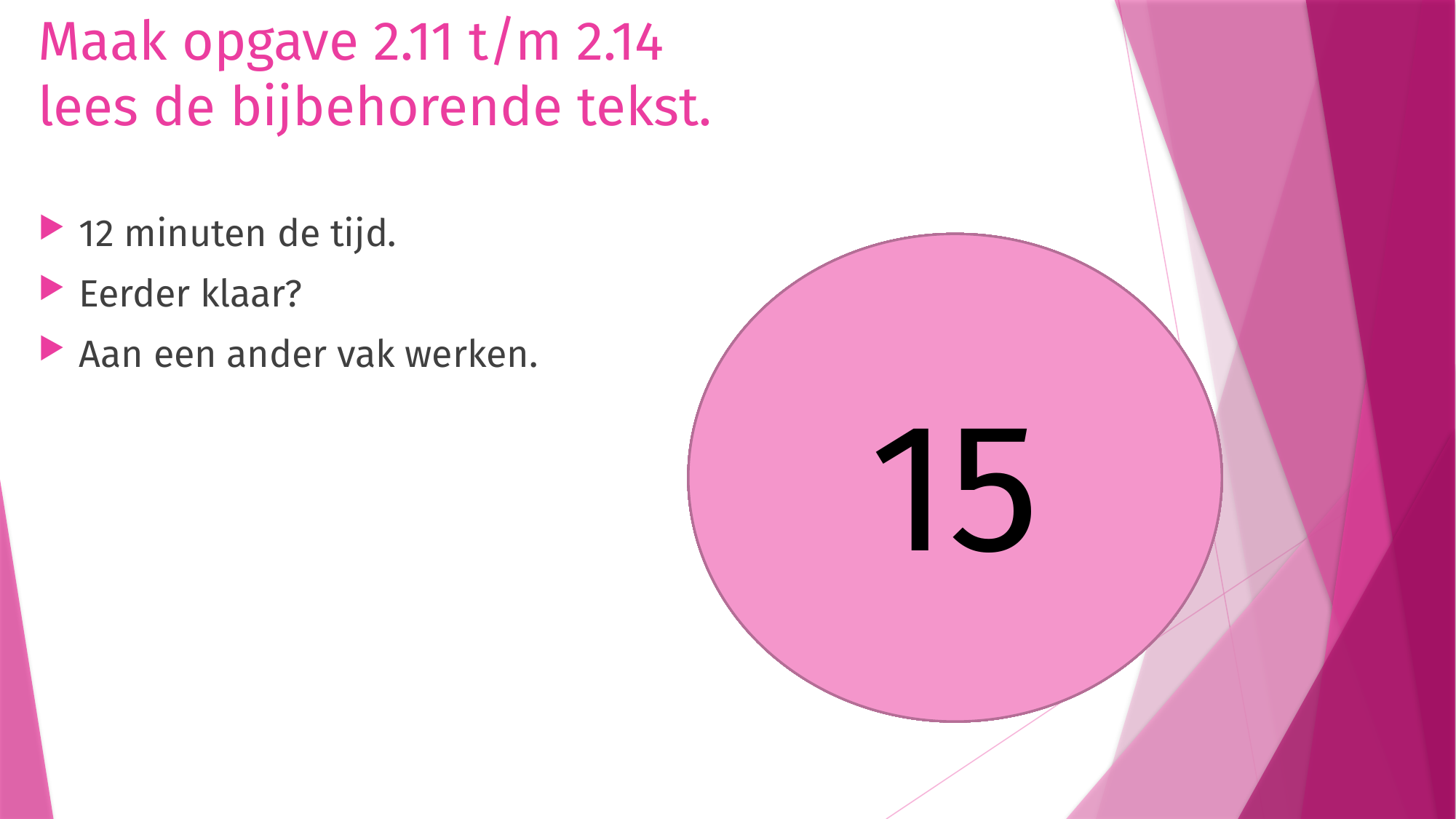

# Maak opgave 2.11 t/m 2.14 lees de bijbehorende tekst.
12 minuten de tijd.
Eerder klaar?
Aan een ander vak werken.

15
14
13
12
11
10
8
9
5
6
7
4
3
1
2